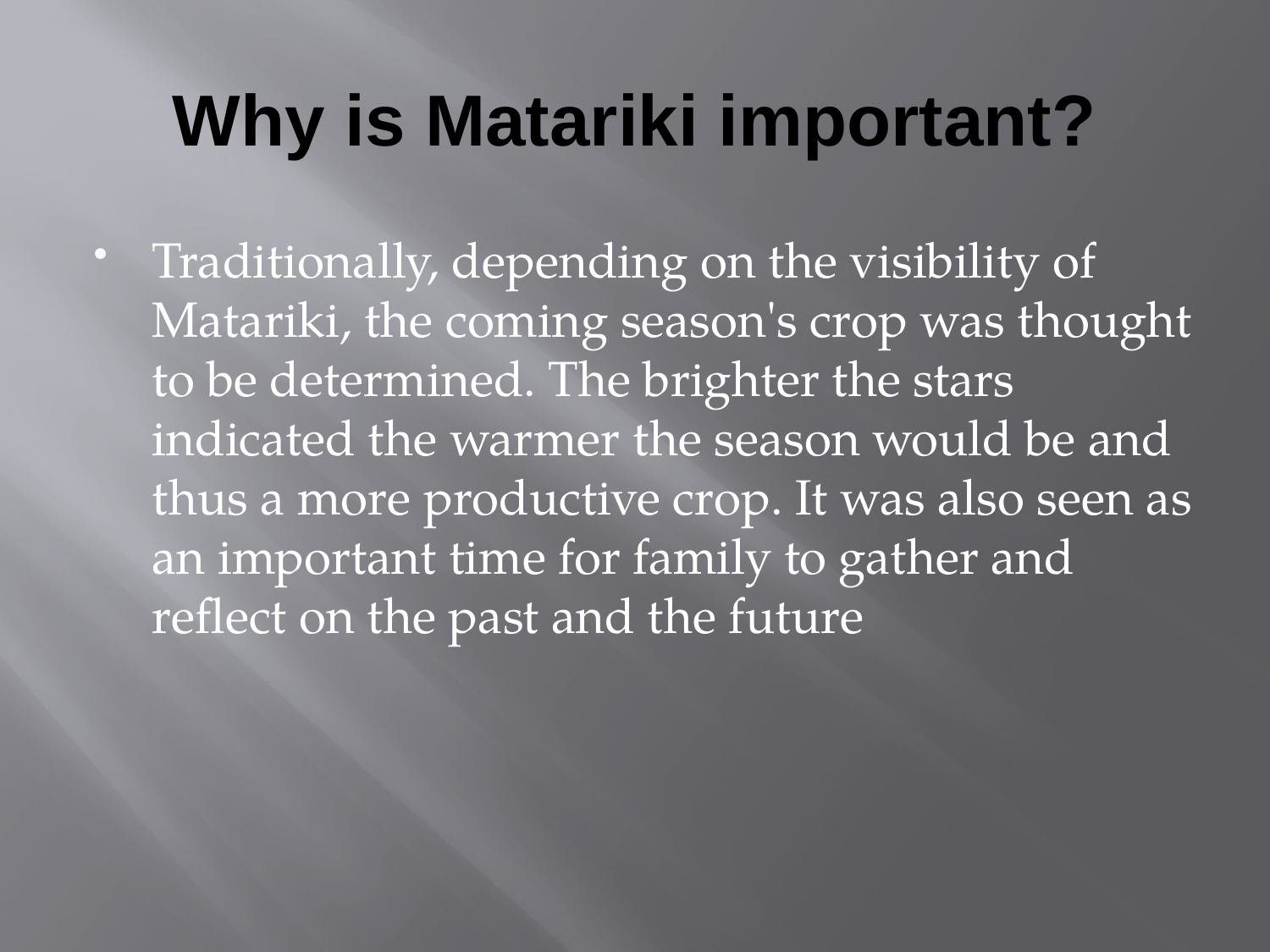

# Why is Matariki important?
Traditionally, depending on the visibility of Matariki, the coming season's crop was thought to be determined. The brighter the stars indicated the warmer the season would be and thus a more productive crop. It was also seen as an important time for family to gather and reflect on the past and the future